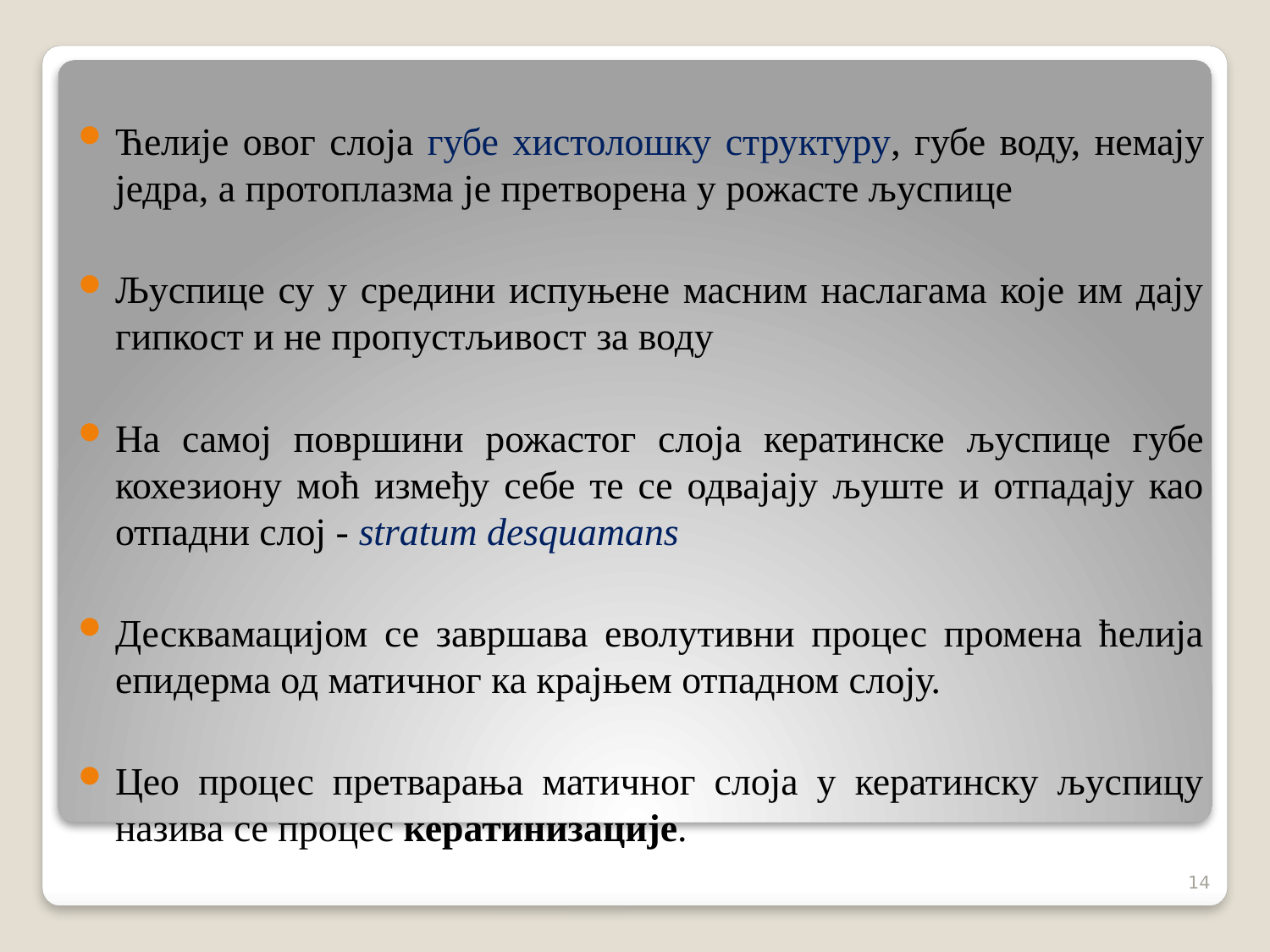

Ћелије овог слоја губе хистолошку структуру, губе воду, немају једра, а протоплазма је претворена у рожасте љуспице

Љуспице су у средини испуњене масним наслагама које им дају гипкост и не пропустљивост за воду

На самој површини рожастог слоја кератинске љуспице губе кохезиону моћ између себе те се одвајају љуште и отпадају као отпадни слој - stratum desquamans

Десквамацијом се завршава еволутивни процес промена ћелија епидерма од матичног ка крајњем отпадном слоју.

Цео процес претварања матичног слоја у кератинску љуспицу назива се процес кератинизације.
14